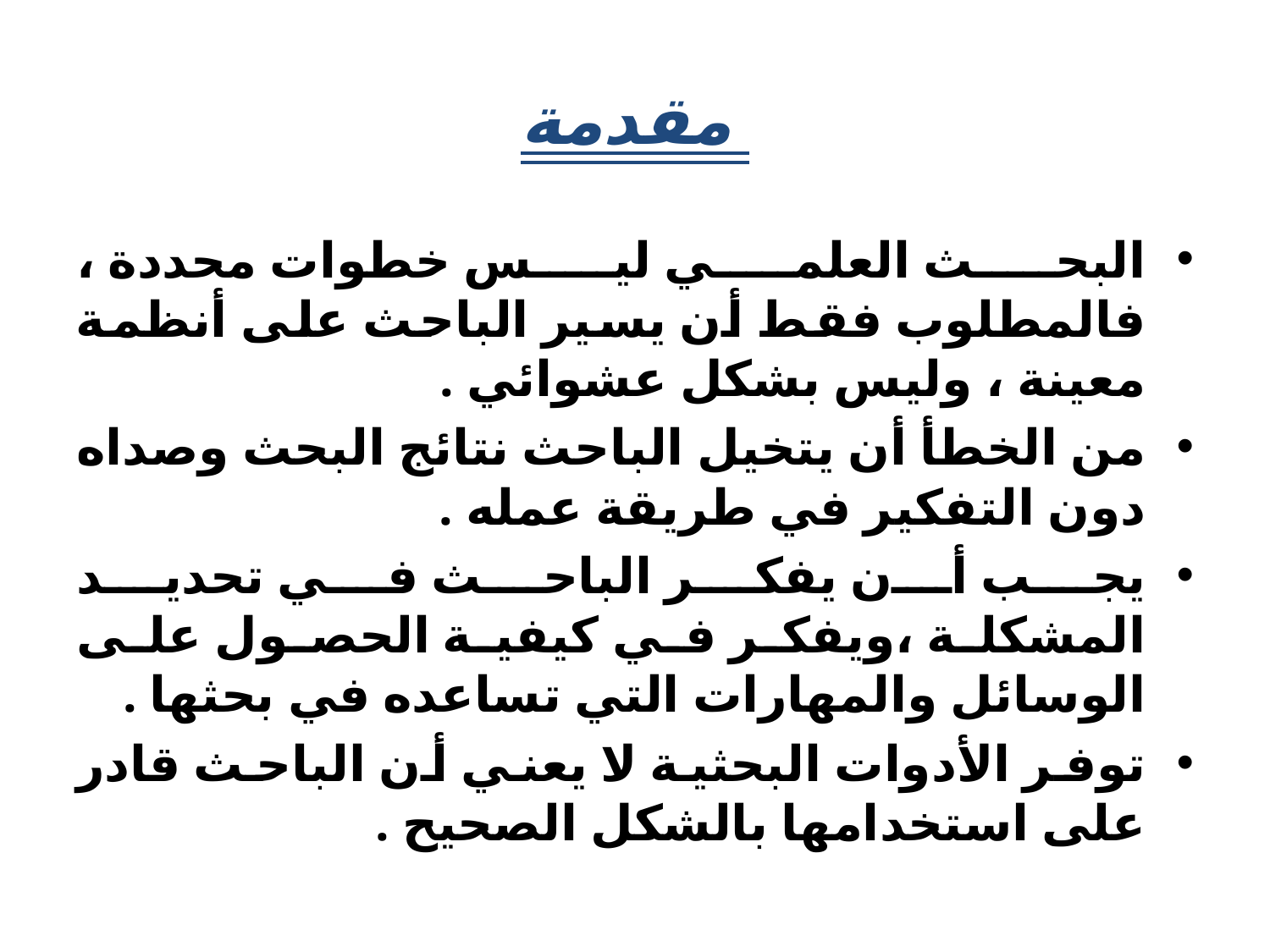

# مقدمة
البحث العلمي ليس خطوات محددة ، فالمطلوب فقط أن يسير الباحث على أنظمة معينة ، وليس بشكل عشوائي .
من الخطأ أن يتخيل الباحث نتائج البحث وصداه دون التفكير في طريقة عمله .
يجب أن يفكر الباحث في تحديد المشكلة ،ويفكر في كيفية الحصول على الوسائل والمهارات التي تساعده في بحثها .
توفر الأدوات البحثية لا يعني أن الباحث قادر على استخدامها بالشكل الصحيح .